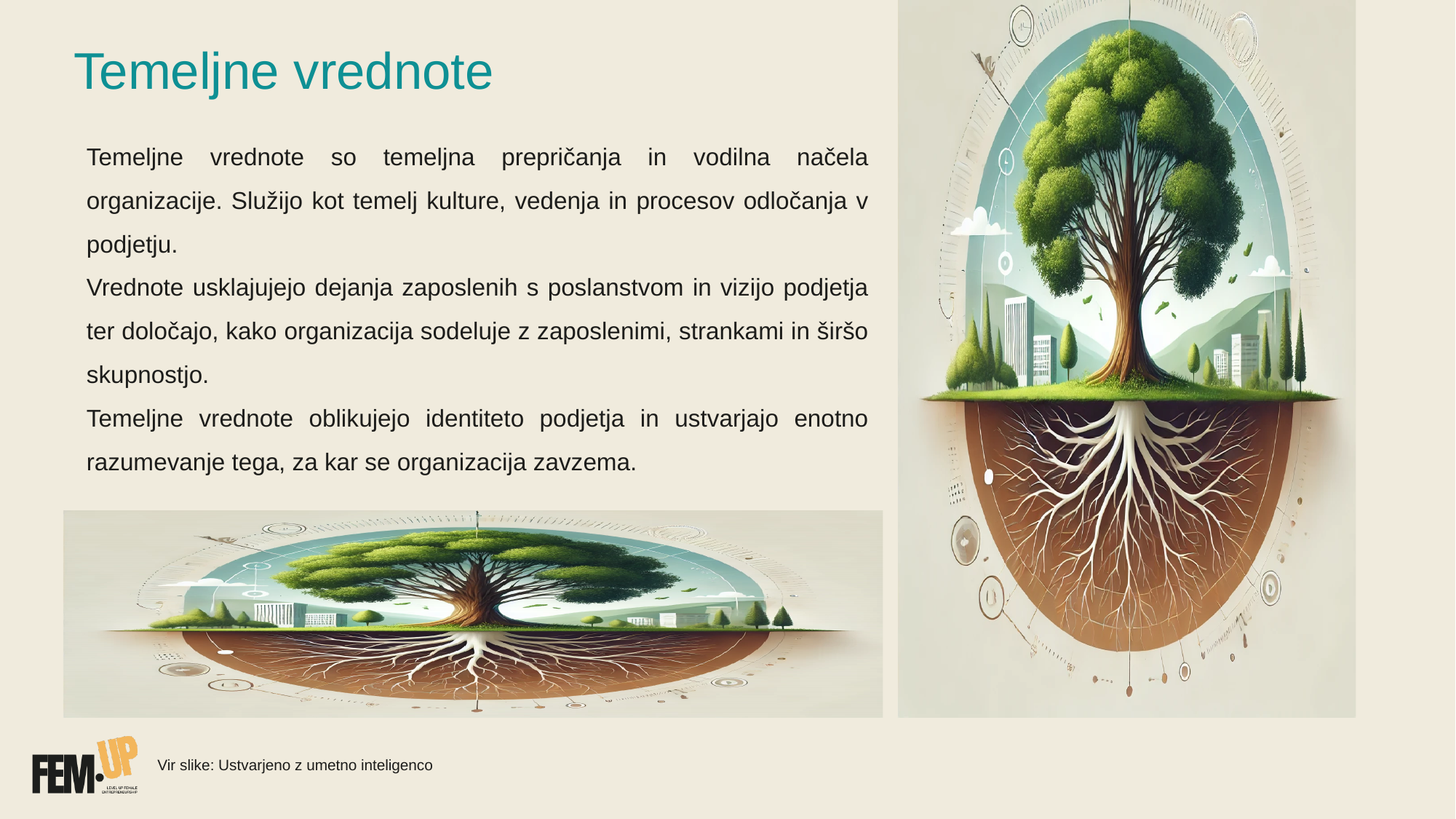

# Temeljne vrednote
Temeljne vrednote so temeljna prepričanja in vodilna načela organizacije. Služijo kot temelj kulture, vedenja in procesov odločanja v podjetju.
Vrednote usklajujejo dejanja zaposlenih s poslanstvom in vizijo podjetja ter določajo, kako organizacija sodeluje z zaposlenimi, strankami in širšo skupnostjo.
Temeljne vrednote oblikujejo identiteto podjetja in ustvarjajo enotno razumevanje tega, za kar se organizacija zavzema.
Vir slike: Ustvarjeno z umetno inteligenco